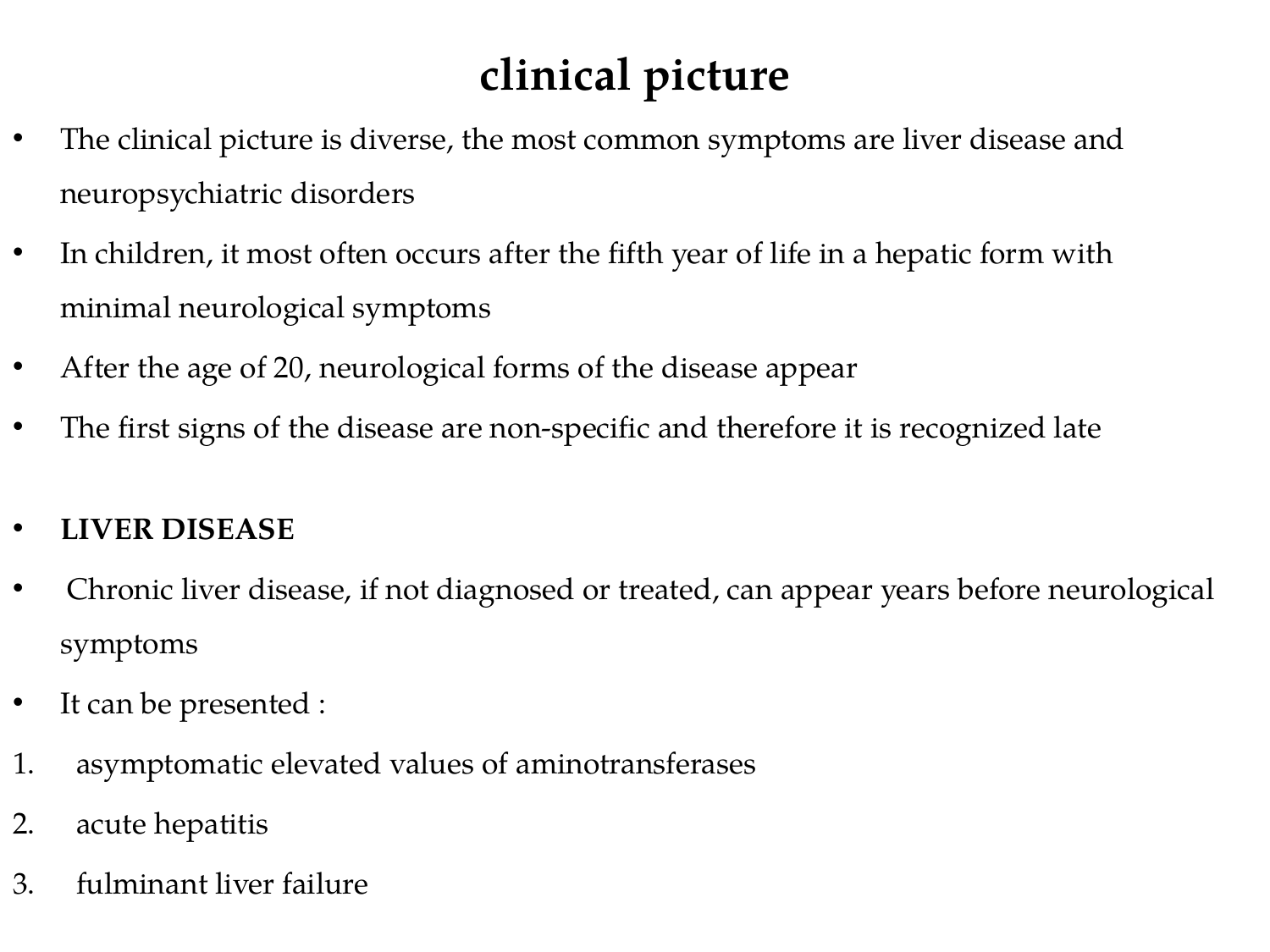

# clinical picture
The clinical picture is diverse, the most common symptoms are liver disease and neuropsychiatric disorders
In children, it most often occurs after the fifth year of life in a hepatic form with minimal neurological symptoms
After the age of 20, neurological forms of the disease appear
The first signs of the disease are non-specific and therefore it is recognized late

LIVER DISEASE
 Chronic liver disease, if not diagnosed or treated, can appear years before neurological symptoms
It can be presented :
asymptomatic elevated values of aminotransferases
acute hepatitis
fulminant liver failure